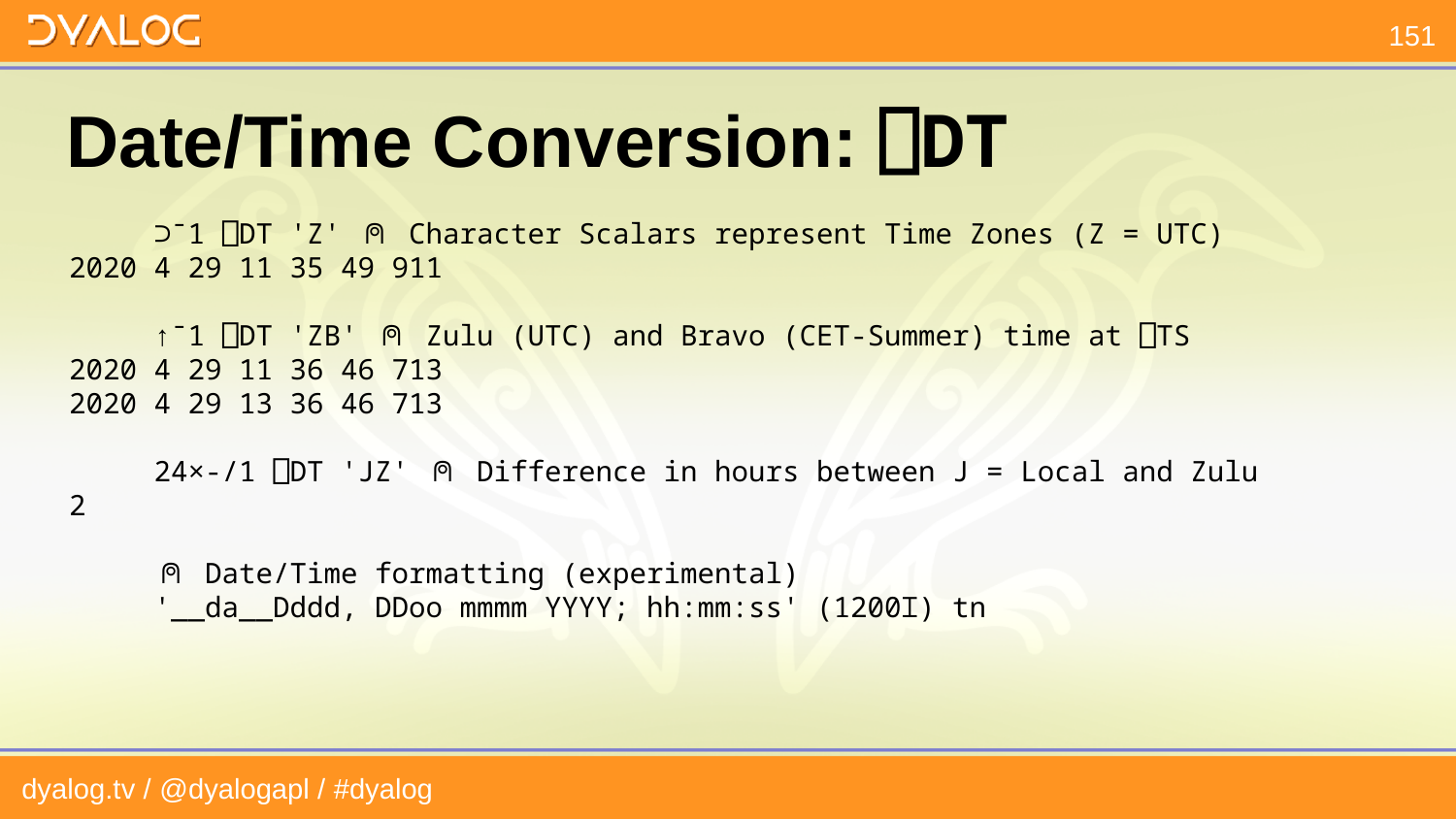

# Date/Time Conversion: ⎕DT
     ⊃¯1 ⎕DT 'Z' ⍝ Character Scalars represent Time Zones (Z = UTC)
2020 4 29 11 35 49 911
     ↑¯1 ⎕DT 'ZB' ⍝ Zulu (UTC) and Bravo (CET-Summer) time at ⎕TS
2020 4 29 11 36 46 713
2020 4 29 13 36 46 713
     24×-/1 ⎕DT 'JZ' ⍝ Difference in hours between J = Local and Zulu
2

     ⍝ Date/Time formatting (experimental)
     '__da__Dddd, DDoo mmmm YYYY; hh:mm:ss' (1200⌶) tn